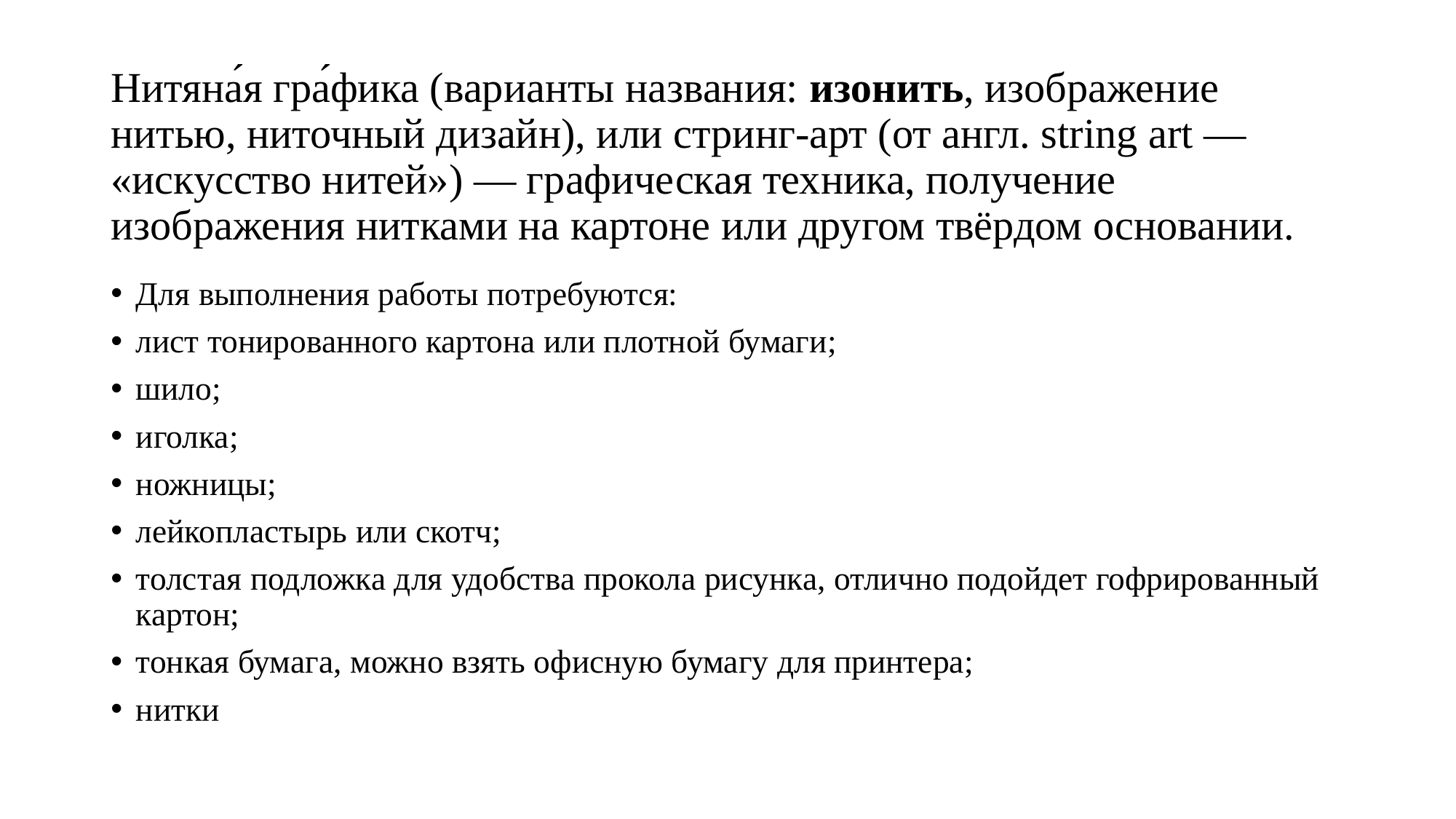

# Нитяна́я гра́фика (варианты названия: изонить, изображение нитью, ниточный дизайн), или стринг-арт (от англ. string art — «искусство нитей») — графическая техника, получение изображения нитками на картоне или другом твёрдом основании.
Для выполнения работы потребуются:
лист тонированного картона или плотной бумаги;
шило;
иголка;
ножницы;
лейкопластырь или скотч;
толстая подложка для удобства прокола рисунка, отлично подойдет гофрированный картон;
тонкая бумага, можно взять офисную бумагу для принтера;
нитки